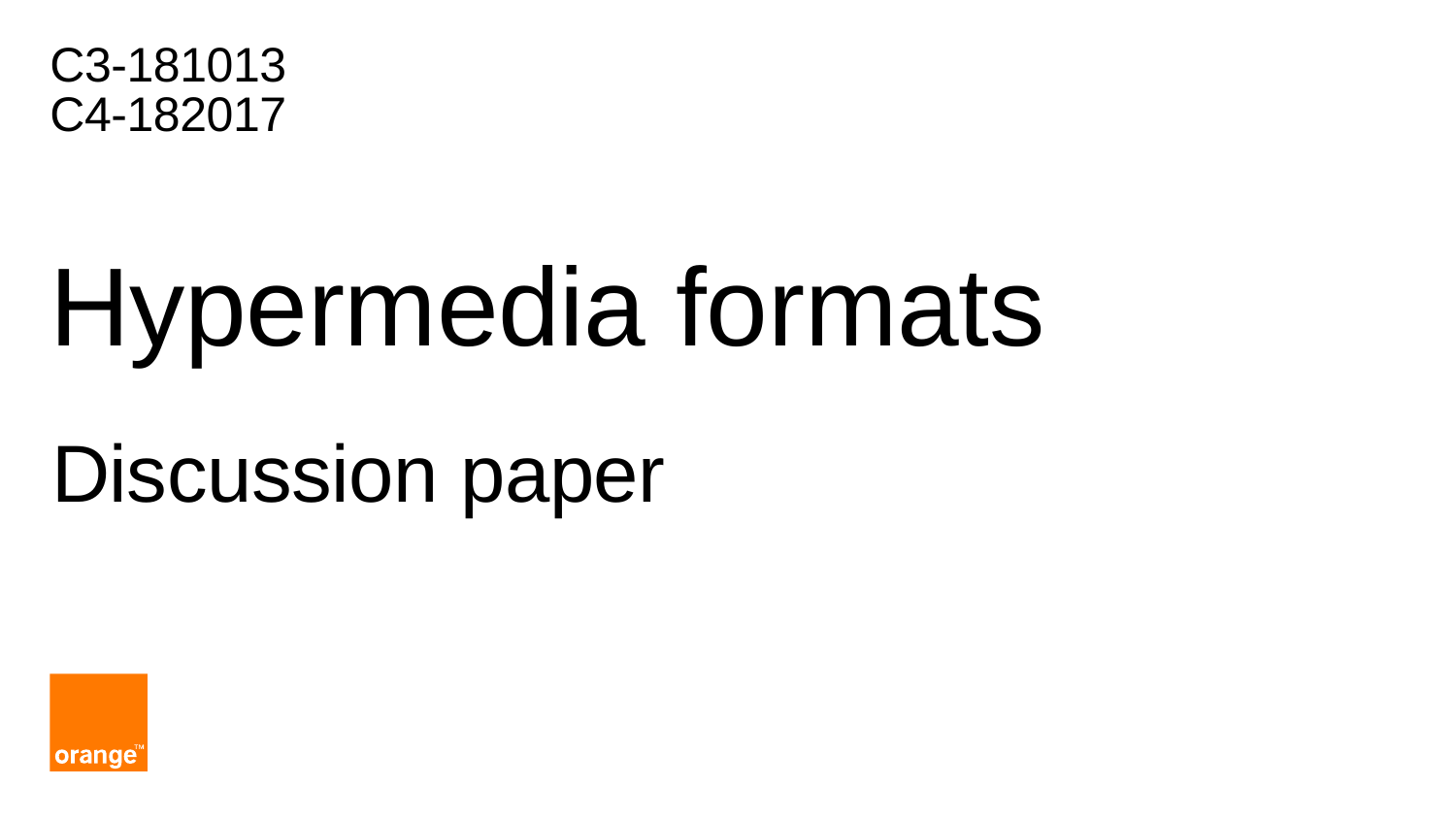

# C3-181013 C4-182017 Hypermedia formats
Discussion paper